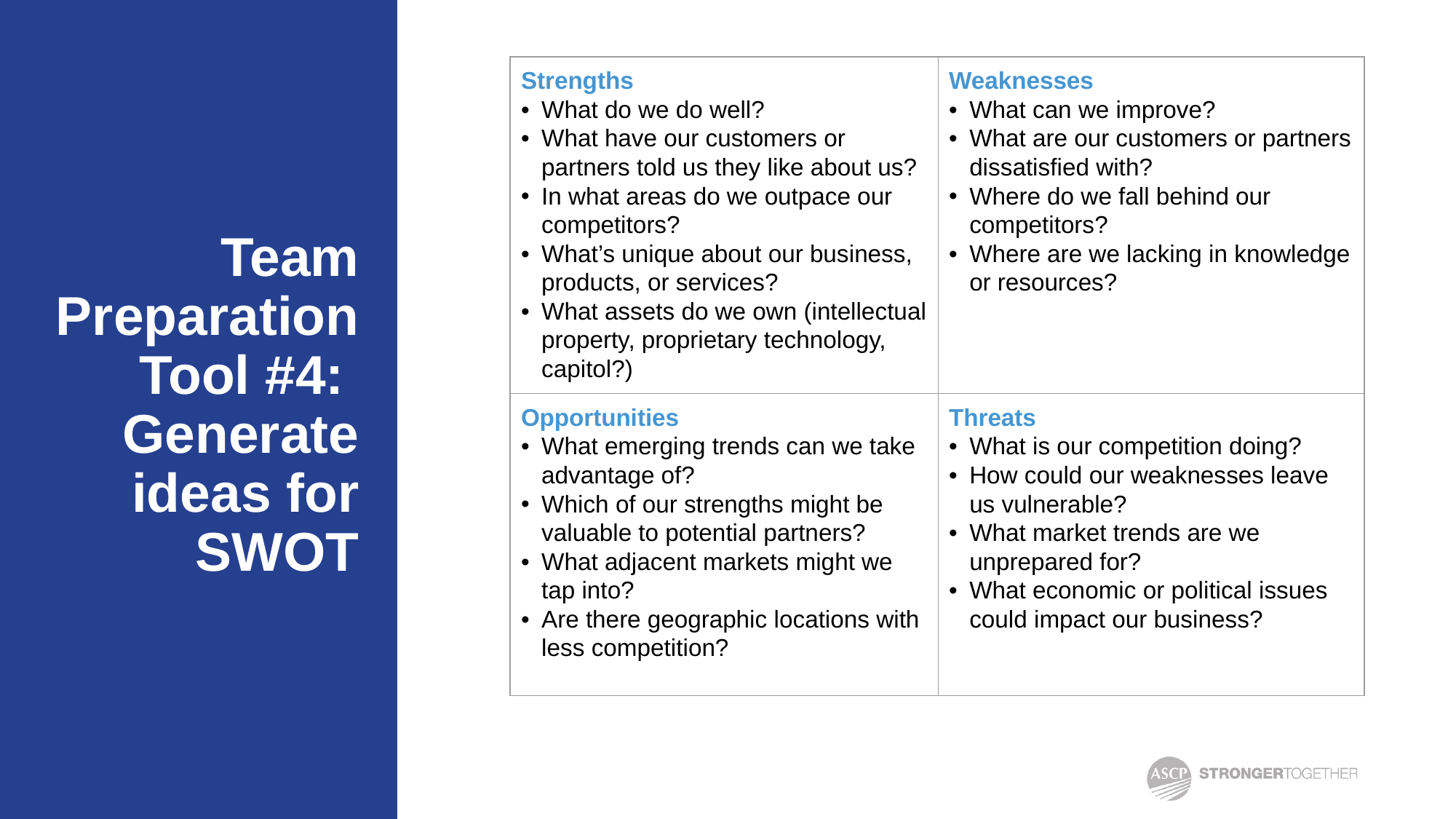

| Strengths What do we do well? What have our customers or partners told us they like about us? In what areas do we outpace our competitors? What’s unique about our business, products, or services? What assets do we own (intellectual property, proprietary technology, capitol?) | Weaknesses What can we improve? What are our customers or partners dissatisfied with? Where do we fall behind our competitors? Where are we lacking in knowledge or resources? |
| --- | --- |
| Opportunities What emerging trends can we take advantage of? Which of our strengths might be valuable to potential partners? What adjacent markets might we tap into? Are there geographic locations with less competition? | Threats What is our competition doing? How could our weaknesses leave us vulnerable? What market trends are we unprepared for? What economic or political issues could impact our business? |
# Team Preparation Tool #4: Generate ideas for SWOT